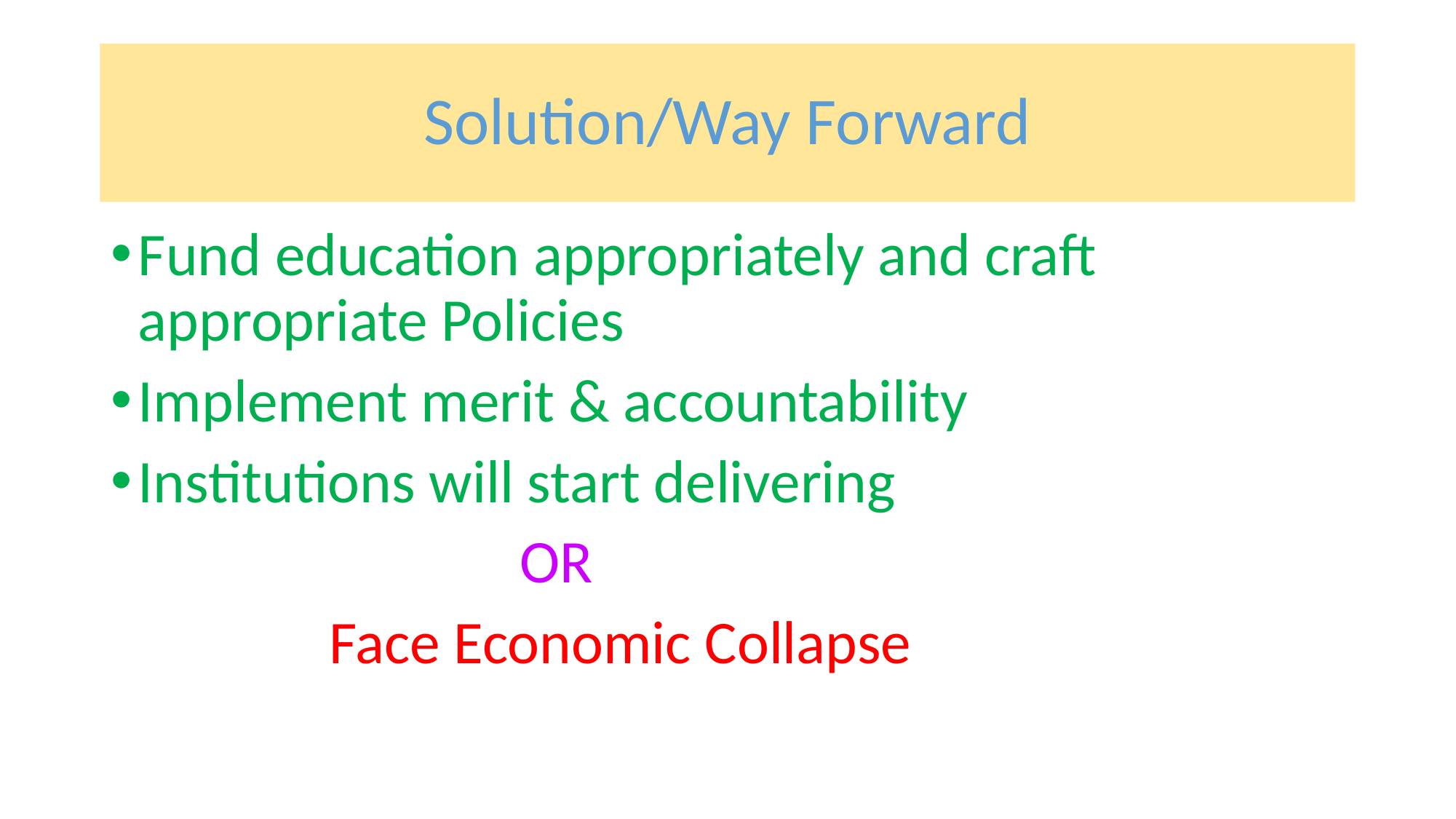

# Solution/Way Forward
Fund education appropriately and craft appropriate Policies
Implement merit & accountability
Institutions will start delivering
			      OR
		Face Economic Collapse